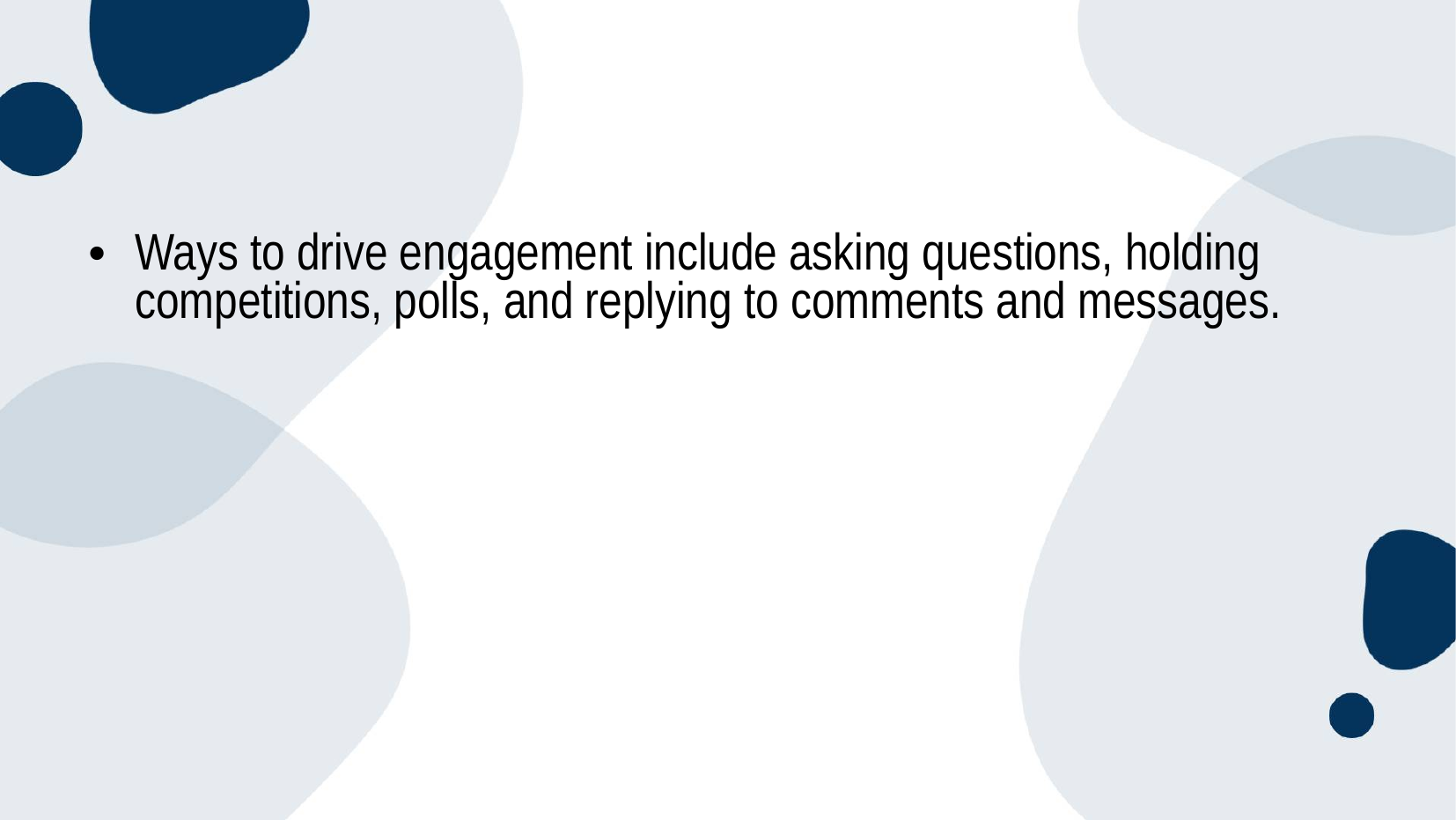

Ways to drive engagement include asking questions, holding competitions, polls, and replying to comments and messages.